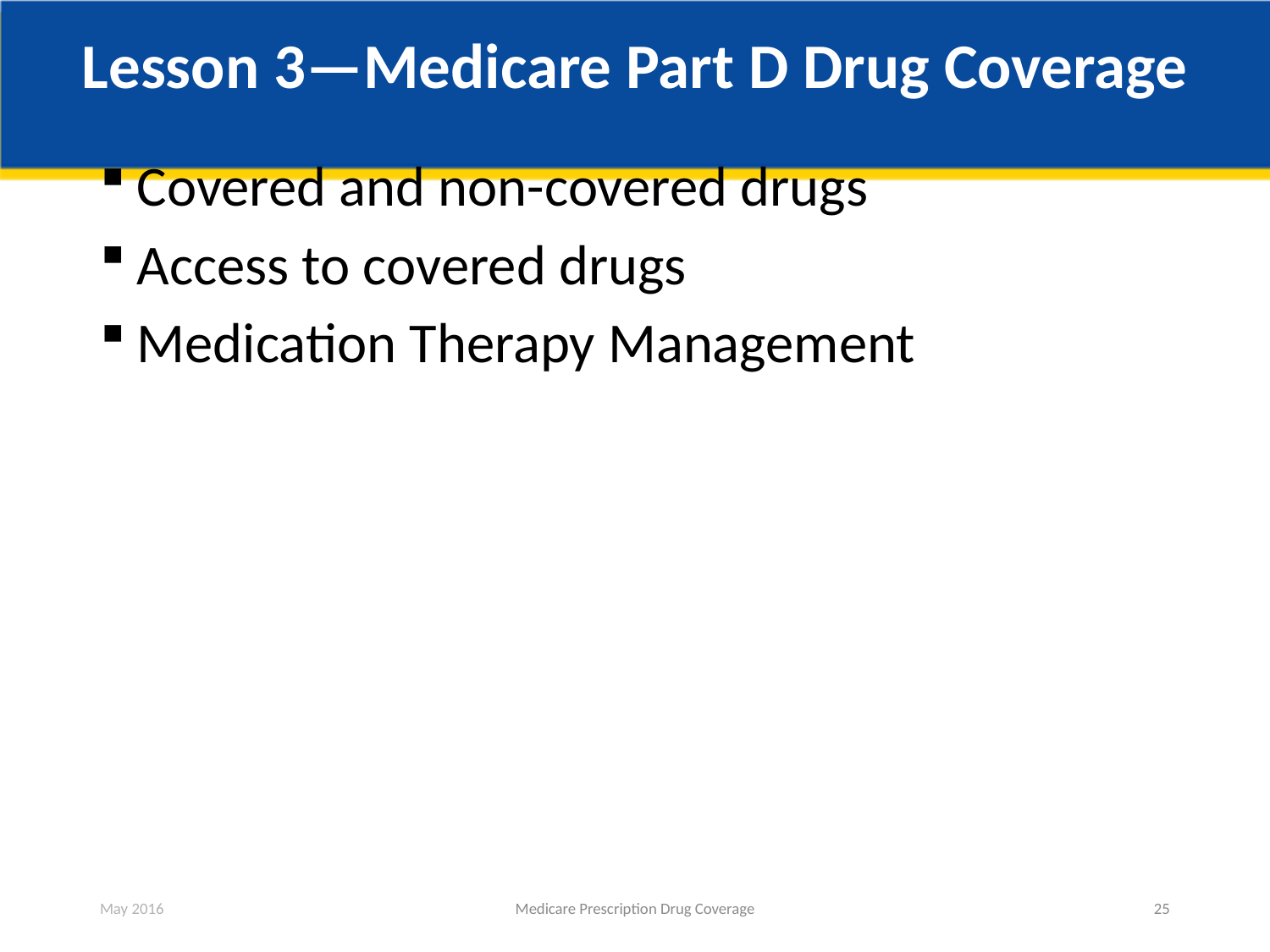

# Lesson 3—Medicare Part D Drug Coverage
Covered and non-covered drugs
Access to covered drugs
Medication Therapy Management
May 2016
Medicare Prescription Drug Coverage
25